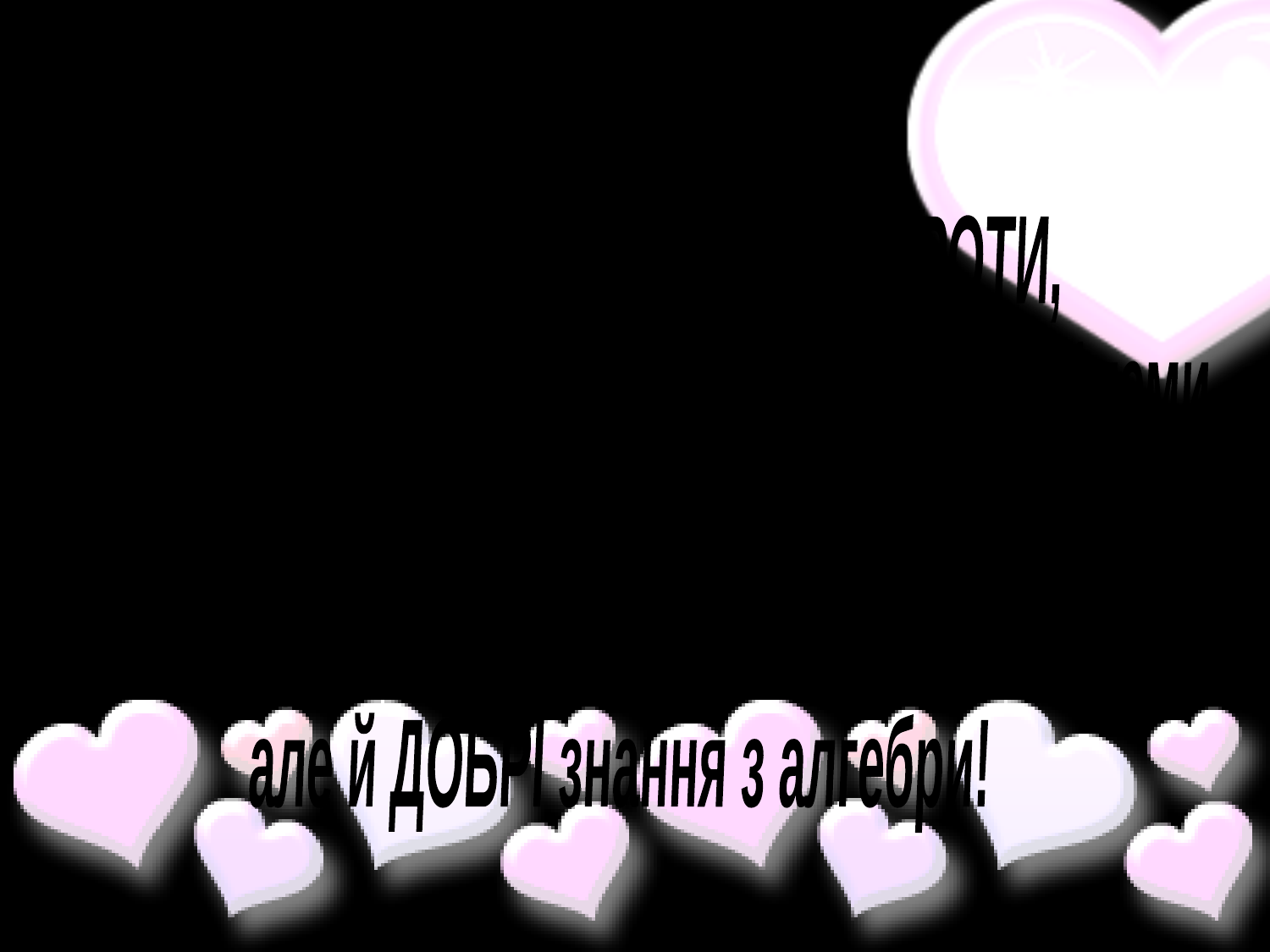

Сподіваюсь, що у
 Всесвітній день вияву ДОБРОТИ,
 на який припадає наступний урок з даної теми,
ви  обов'язково виявите не тільки доброту
у ставленні один до одного,
але й ДОБРІ знання з алгебри!